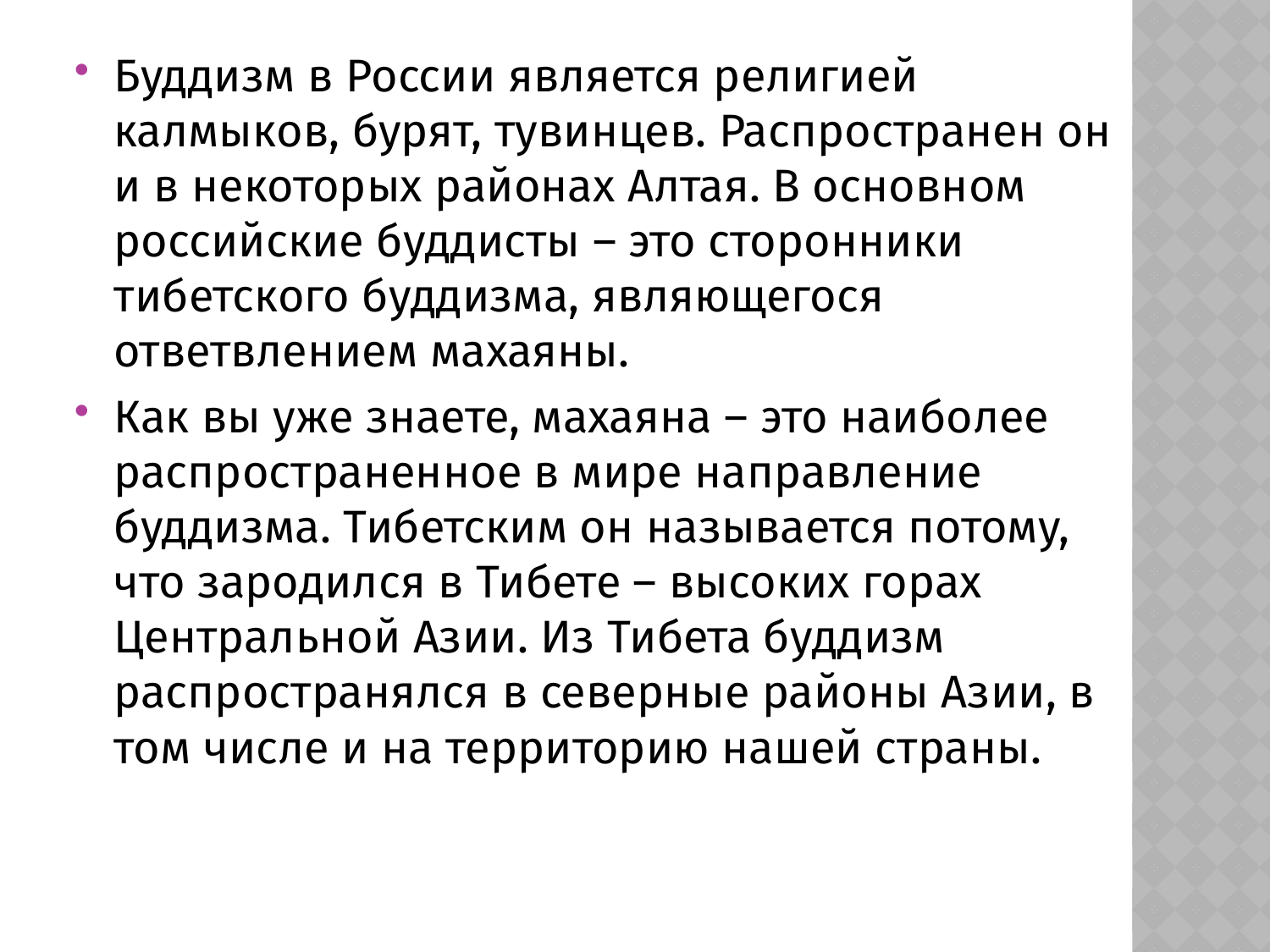

Буддизм в России является религией калмыков, бурят, тувинцев. Распространен он и в некоторых районах Алтая. В основном российские буддисты – это сторонники тибетского буддизма, являющегося ответвлением махаяны.
Как вы уже знаете, махаяна – это наиболее распространенное в мире направление буддизма. Тибетским он называется потому, что зародился в Тибете – высоких горах Центральной Азии. Из Тибета буддизм распространялся в северные районы Азии, в том числе и на территорию нашей страны.

#